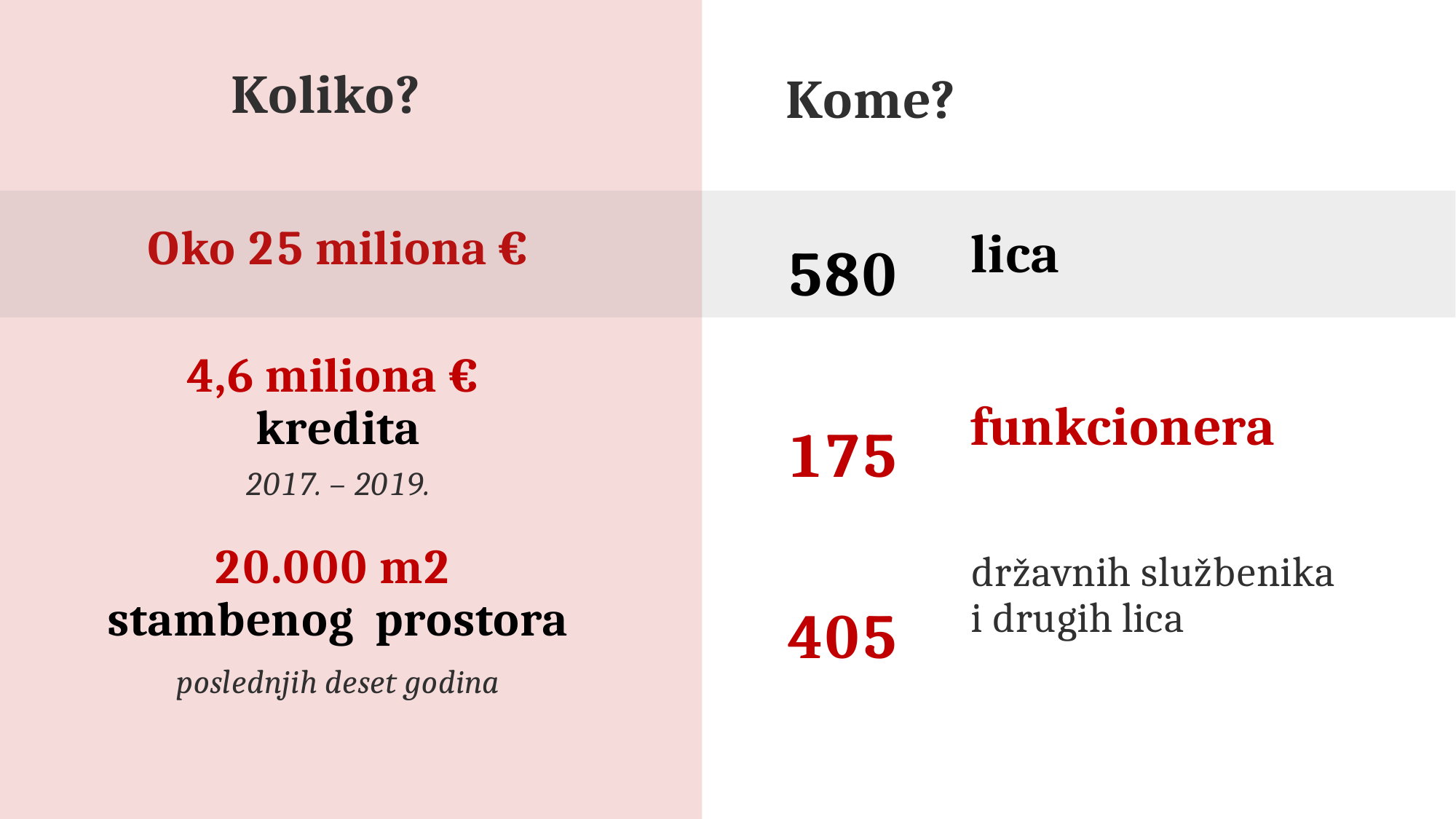

# Koliko?
Kome?

580

175

405

Oko 25 miliona €

4,6 miliona €
kredita

20.000 m2
stambenog  prostora

lica

funkcionera
državnih službenika
i drugih lica

2017. – 2019.

poslednjih deset godina